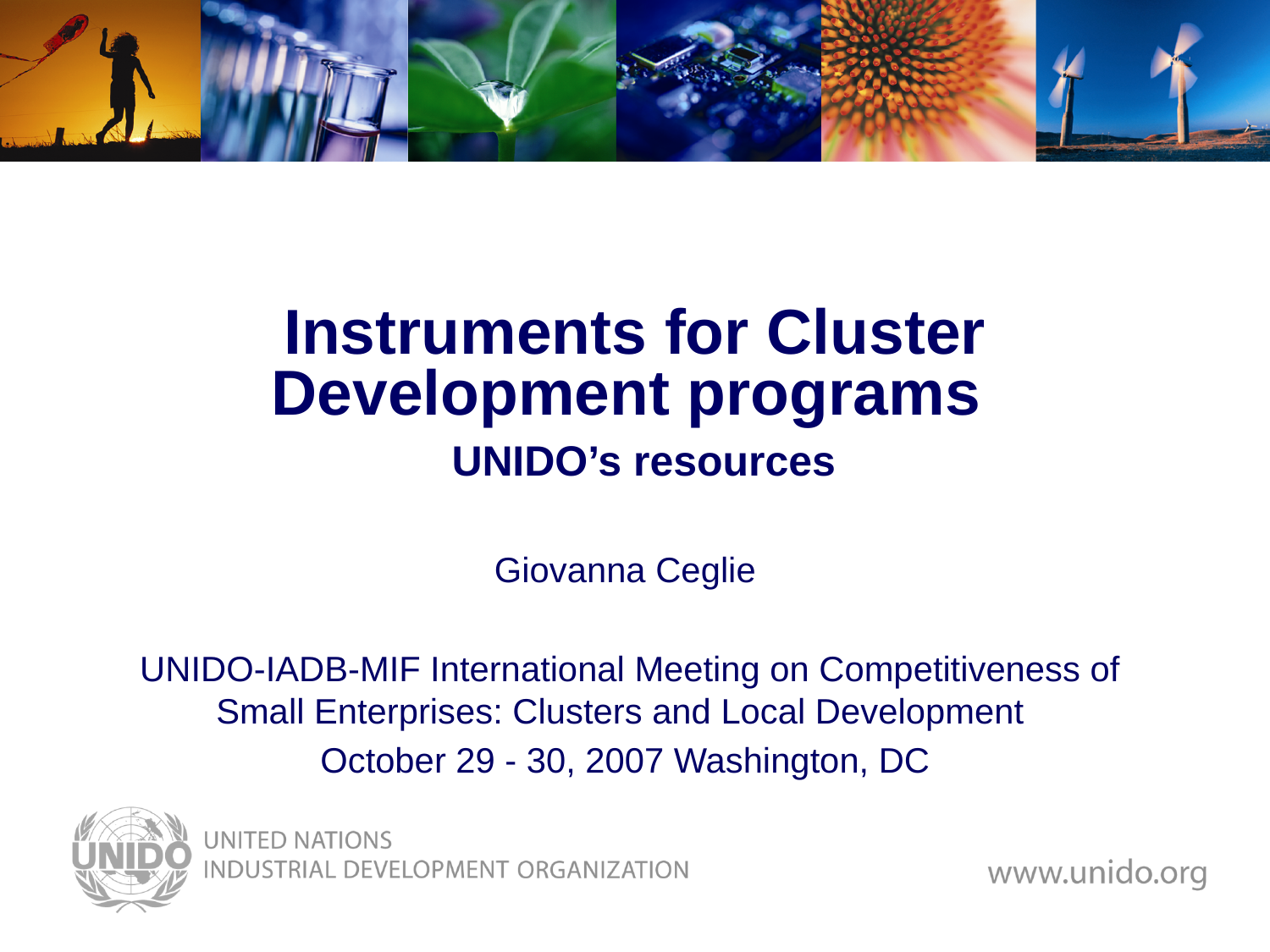

# Instruments for Cluster Development programs UNIDO’s resources
Giovanna Ceglie

UNIDO-IADB-MIF International Meeting on Competitiveness of Small Enterprises: Clusters and Local Development
October 29 - 30, 2007 Washington, DC